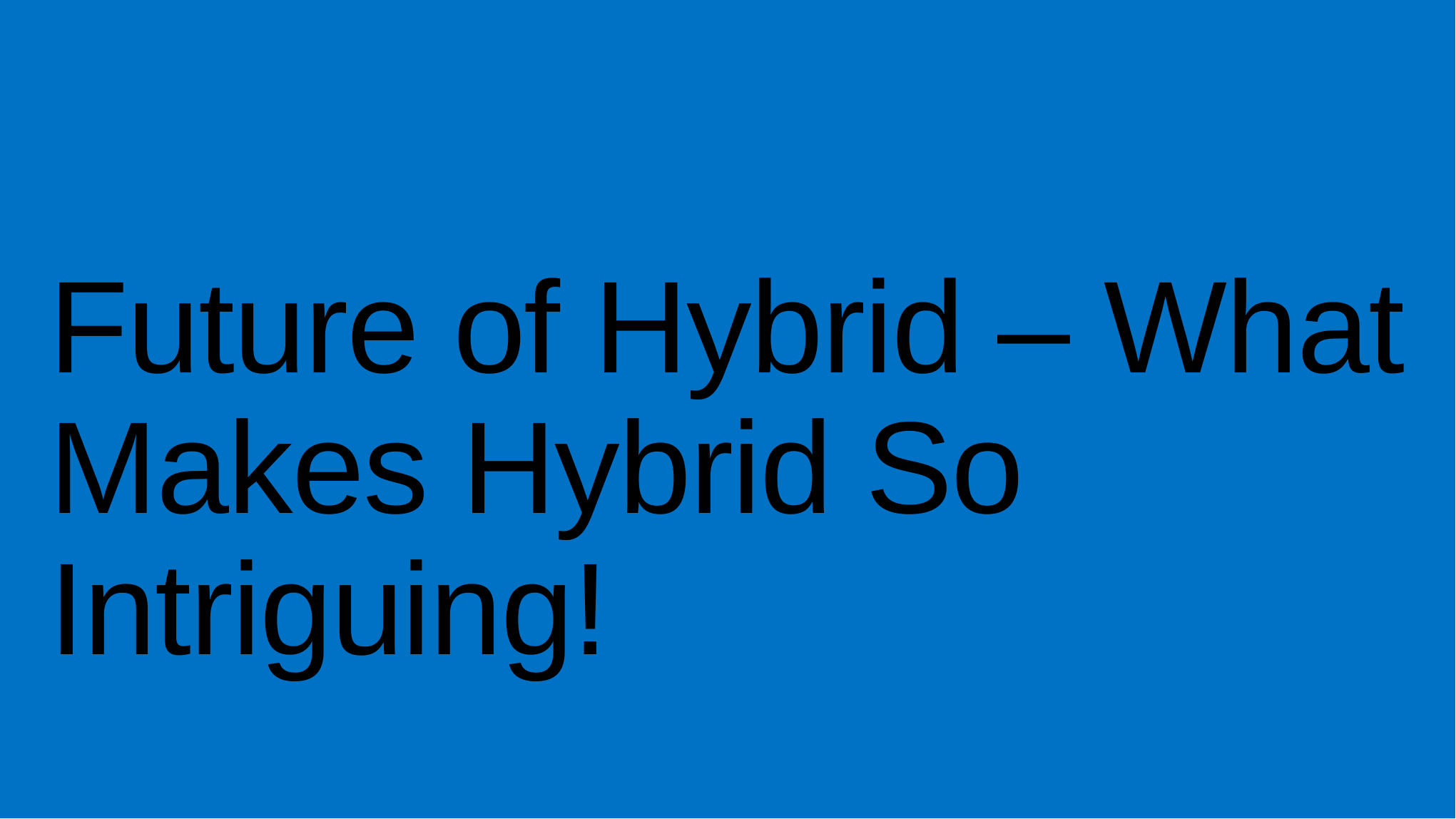

# Future of Hybrid – What Makes Hybrid So Intriguing!